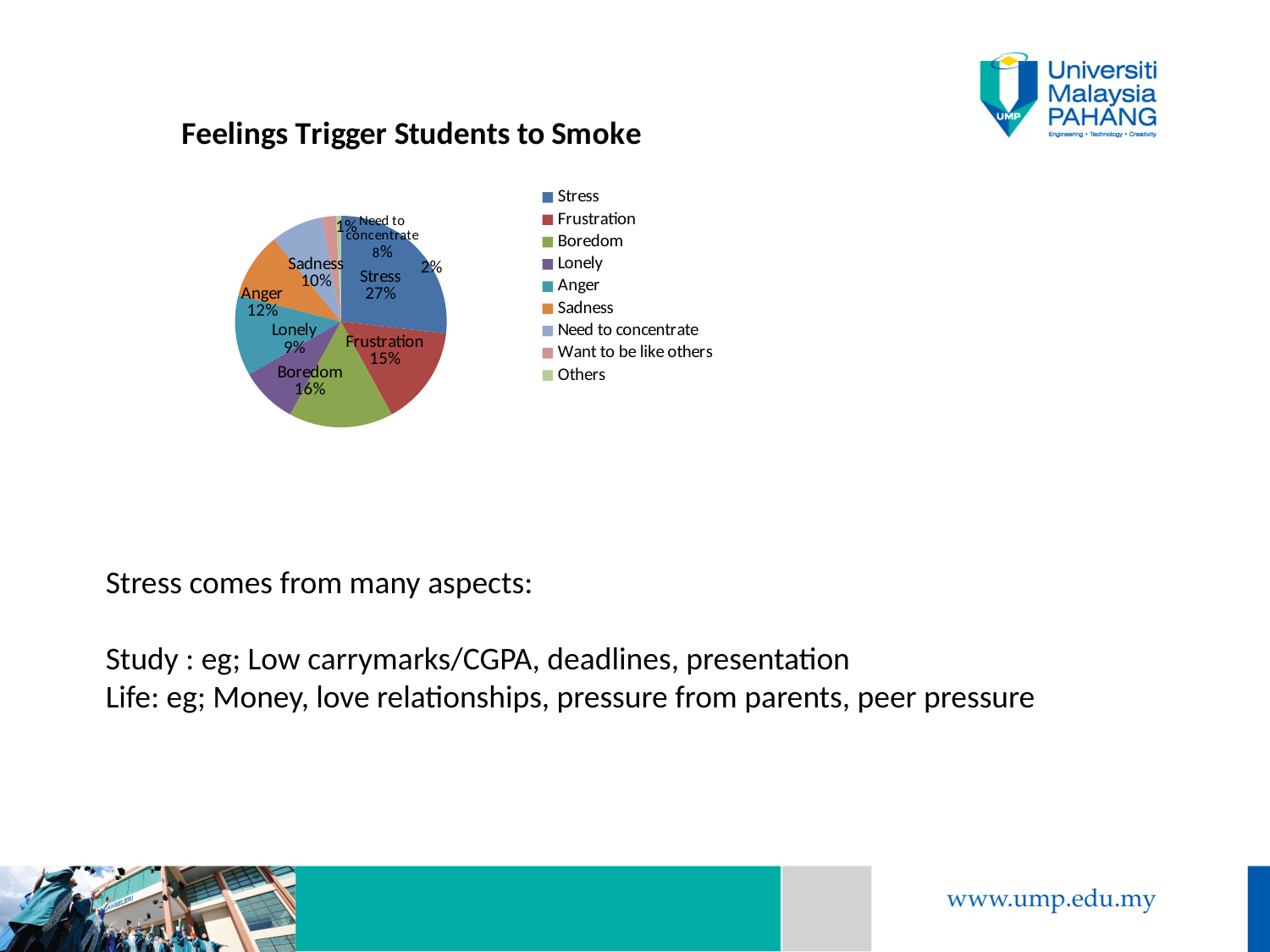

### Chart: Feelings Trigger Students to Smoke

| Category |  |
|---|---|
| Stress | 37.0 |
| Frustration | 21.0 |
| Boredom | 22.0 |
| Lonely | 12.0 |
| Anger | 17.0 |
| Sadness | 14.0 |
| Need to concentrate | 11.0 |
| Want to be like others | 3.0 |
| Others | 1.0 |
Stress comes from many aspects:

Study : eg; Low carrymarks/CGPA, deadlines, presentation
Life: eg; Money, love relationships, pressure from parents, peer pressure